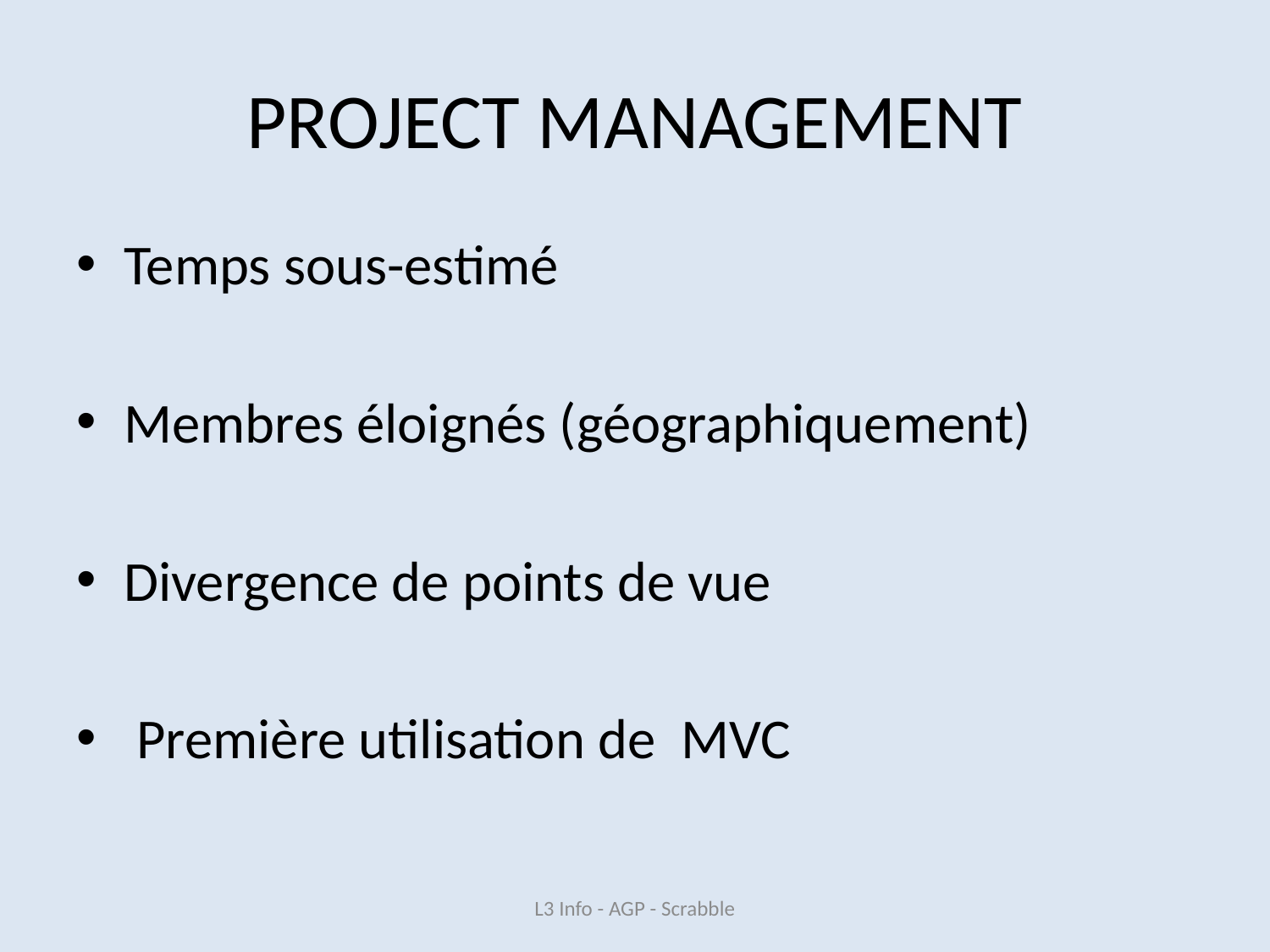

# PROJECT MANAGEMENT
Temps sous-estimé

Membres éloignés (géographiquement)

Divergence de points de vue

 Première utilisation de  MVC

L3 Info - AGP - Scrabble